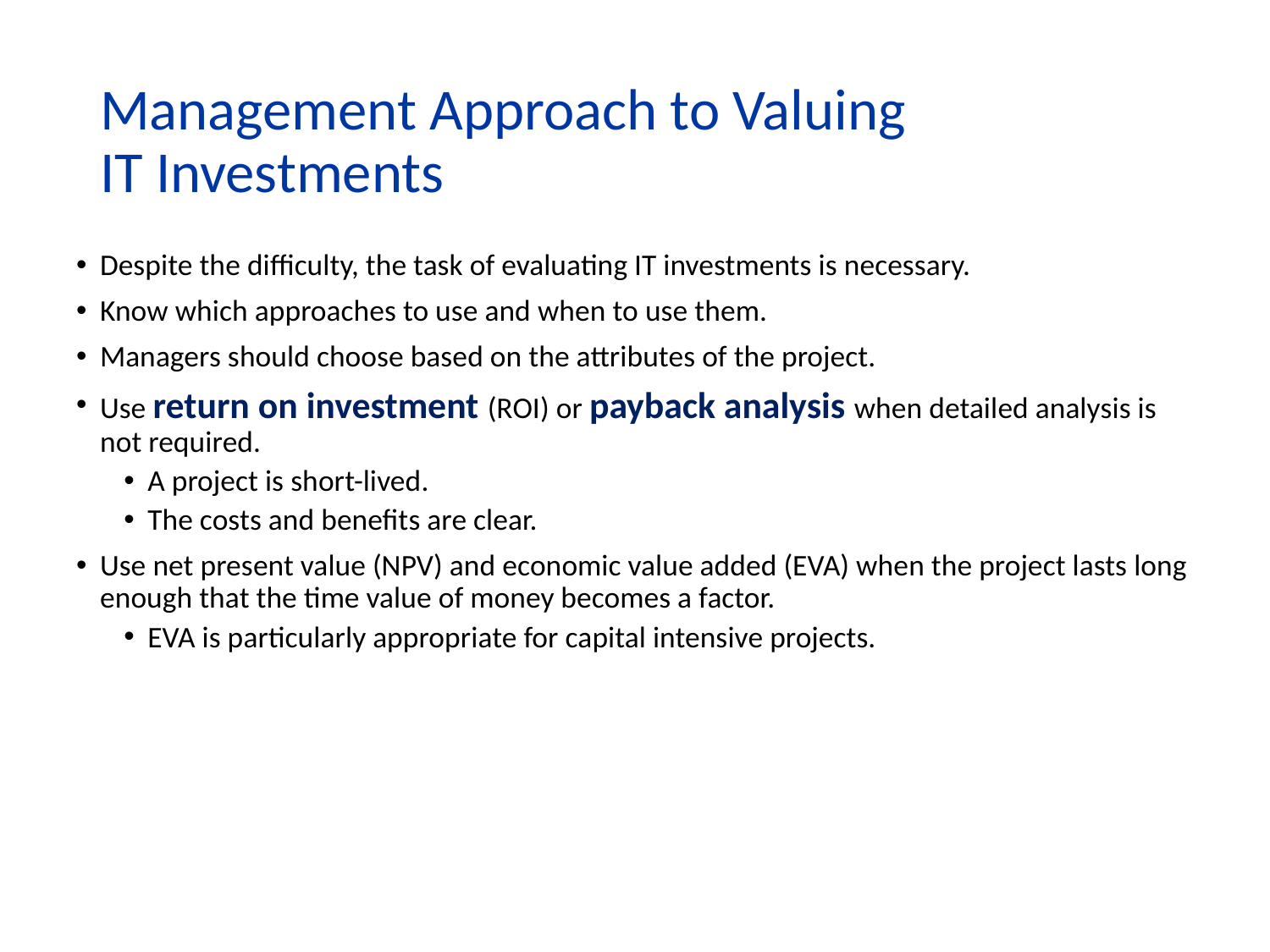

# Management Approach to Valuing IT Investments
Despite the difficulty, the task of evaluating IT investments is necessary.
Know which approaches to use and when to use them.
Managers should choose based on the attributes of the project.
Use return on investment (ROI) or payback analysis when detailed analysis is not required.
A project is short-lived.
The costs and benefits are clear.
Use net present value (NPV) and economic value added (EVA) when the project lasts long enough that the time value of money becomes a factor.
EVA is particularly appropriate for capital intensive projects.